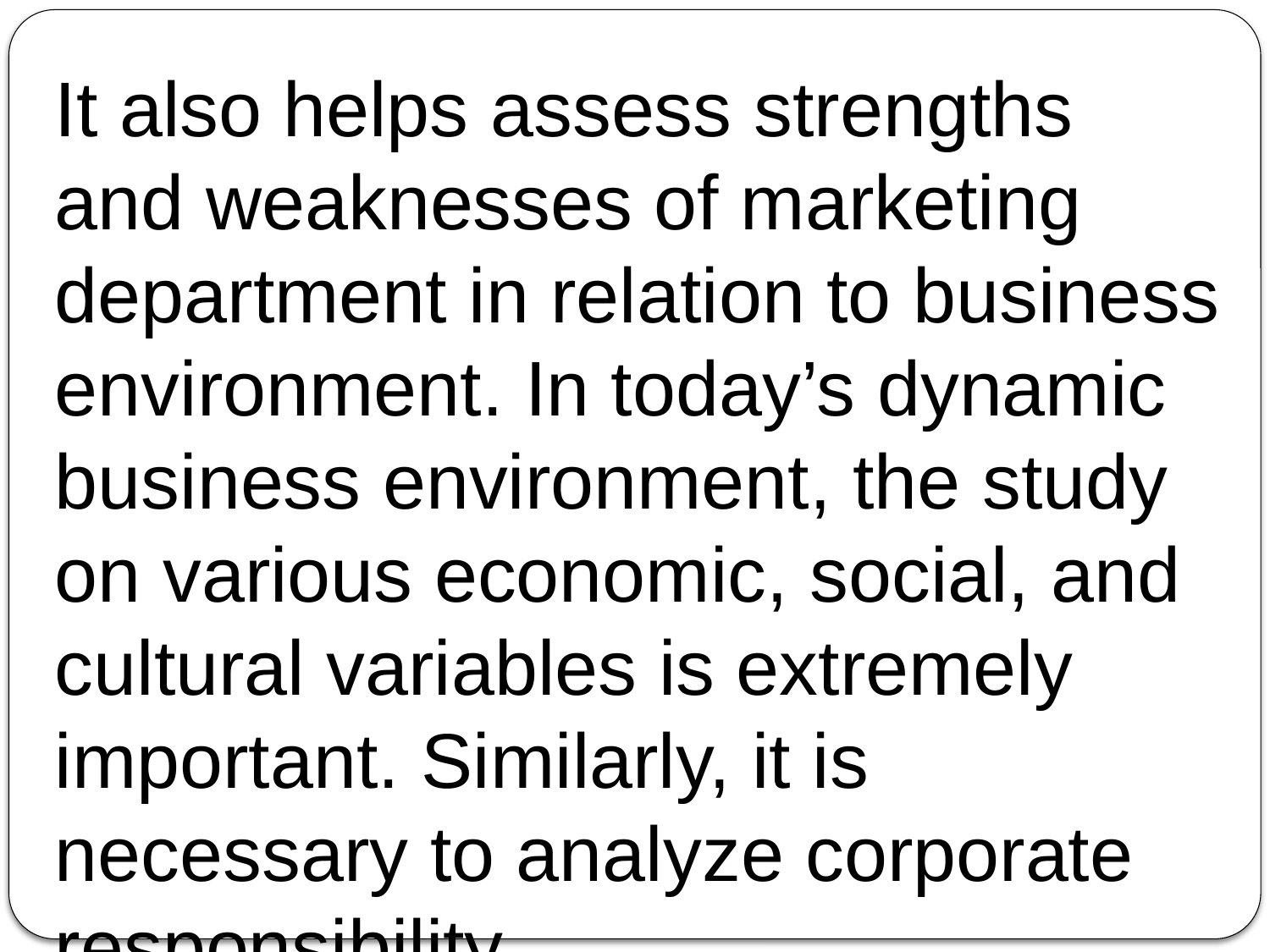

It also helps assess strengths and weaknesses of marketing department in relation to business environment. In today’s dynamic business environment, the study on various economic, social, and cultural variables is extremely important. Similarly, it is necessary to analyze corporate responsibility.